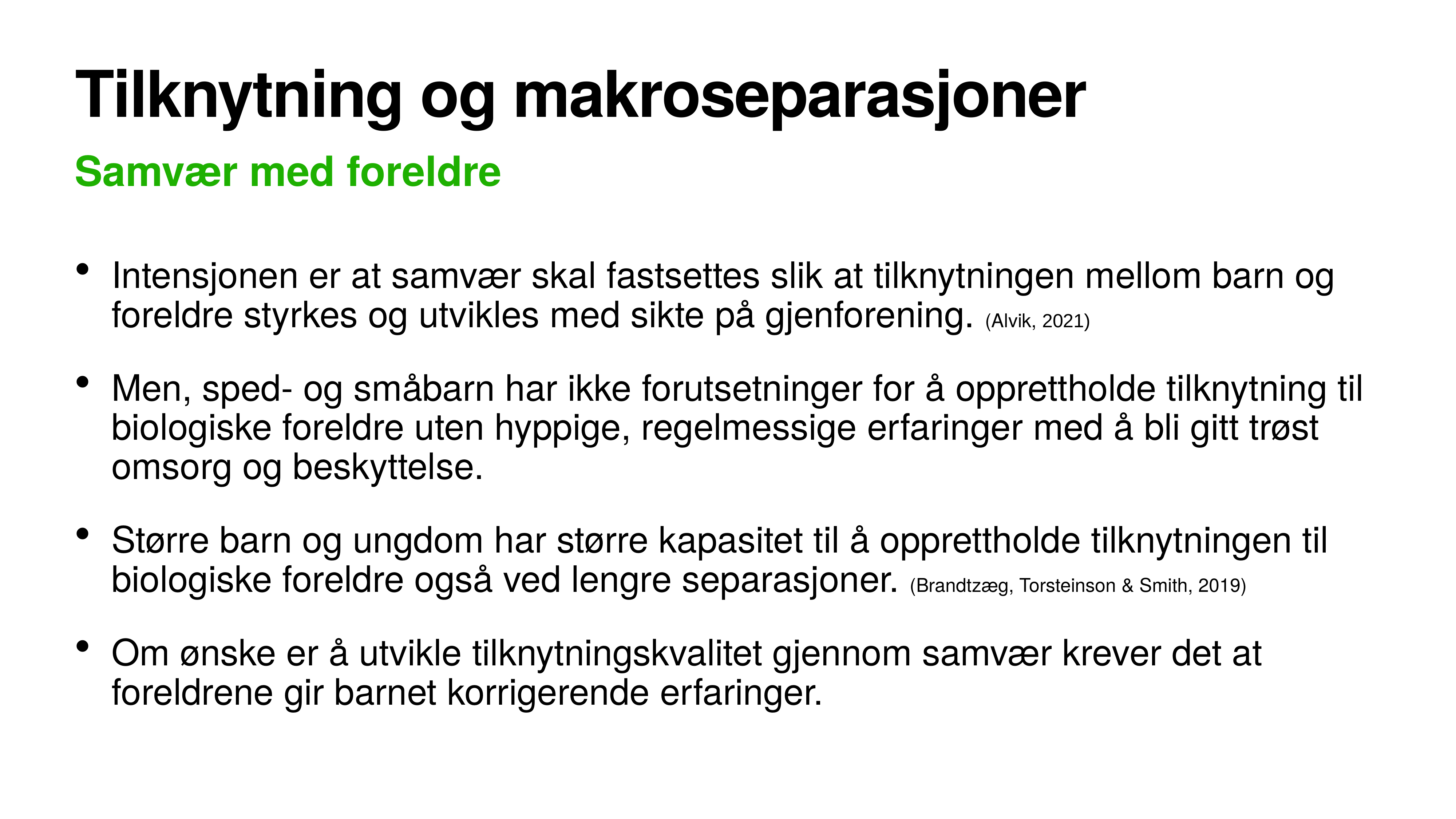

# Tilknytning og makroseparasjoner
Samvær med foreldre
Intensjonen er at samvær skal fastsettes slik at tilknytningen mellom barn og foreldre styrkes og utvikles med sikte på gjenforening. (Alvik, 2021)
Men, sped- og småbarn har ikke forutsetninger for å opprettholde tilknytning til biologiske foreldre uten hyppige, regelmessige erfaringer med å bli gitt trøst omsorg og beskyttelse.
Større barn og ungdom har større kapasitet til å opprettholde tilknytningen til biologiske foreldre også ved lengre separasjoner. (Brandtzæg, Torsteinson & Smith, 2019)
Om ønske er å utvikle tilknytningskvalitet gjennom samvær krever det at foreldrene gir barnet korrigerende erfaringer.